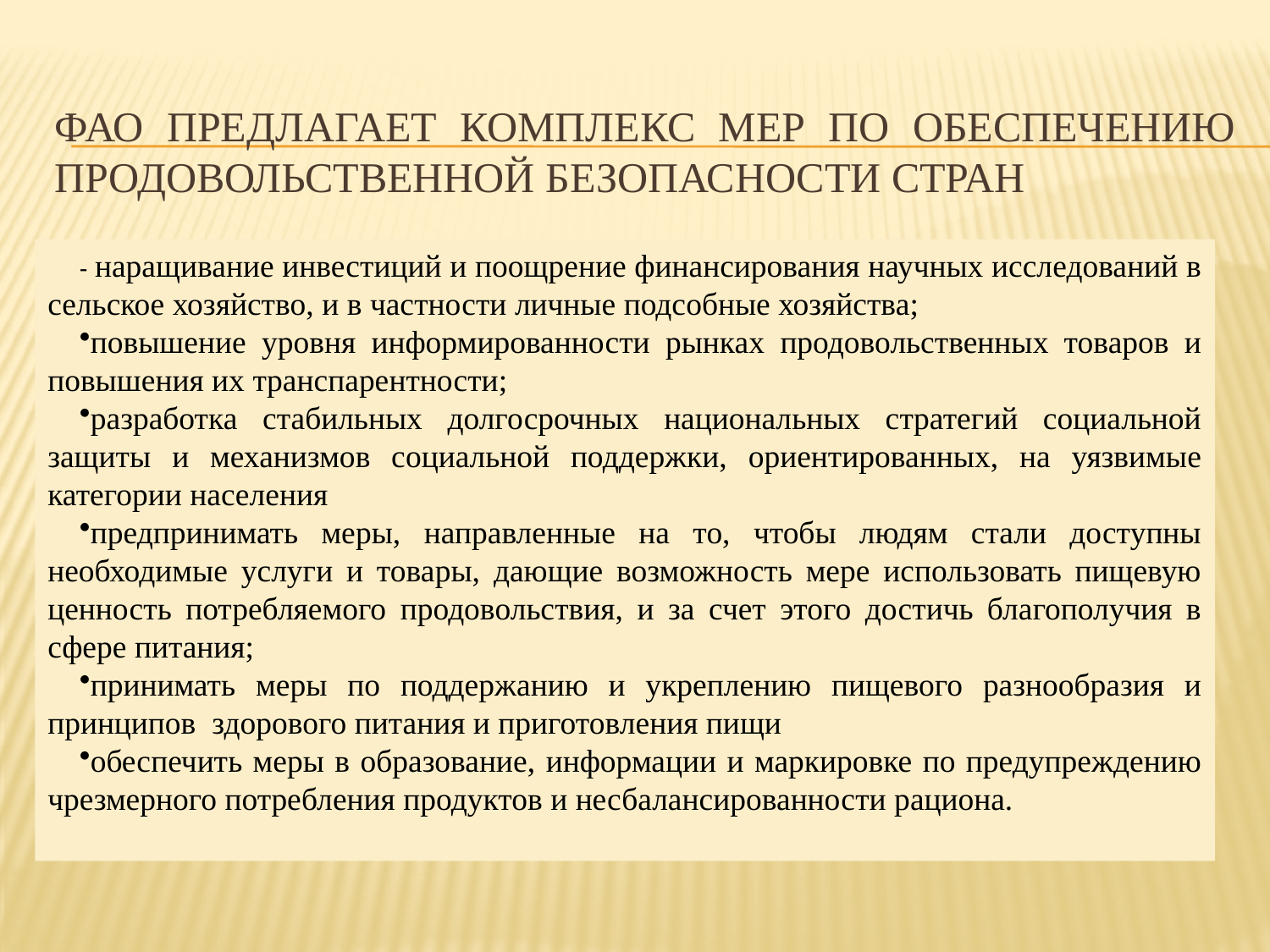

# ФАО предлагает комплекс мер по обеспечению продовольственной безопасности стран
- наращивание инвестиций и поощрение финансирования научных исследований в сельское хозяйство, и в частности личные подсобные хозяйства;
повышение уровня информированности рынках продовольственных товаров и повышения их транспарентности;
разработка стабильных долгосрочных национальных стратегий социальной защиты и механизмов социальной поддержки, ориентированных, на уязвимые категории населения
предпринимать меры, направленные на то, чтобы людям стали доступны необходимые услуги и товары, дающие возможность мере использовать пищевую ценность потребляемого продовольствия, и за счет этого достичь благополучия в сфере питания;
принимать меры по поддержанию и укреплению пищевого разнообразия и принципов  здорового питания и приготовления пищи
обеспечить меры в образование, информации и маркировке по предупреждению чрезмерного потребления продуктов и несбалансированности рациона.